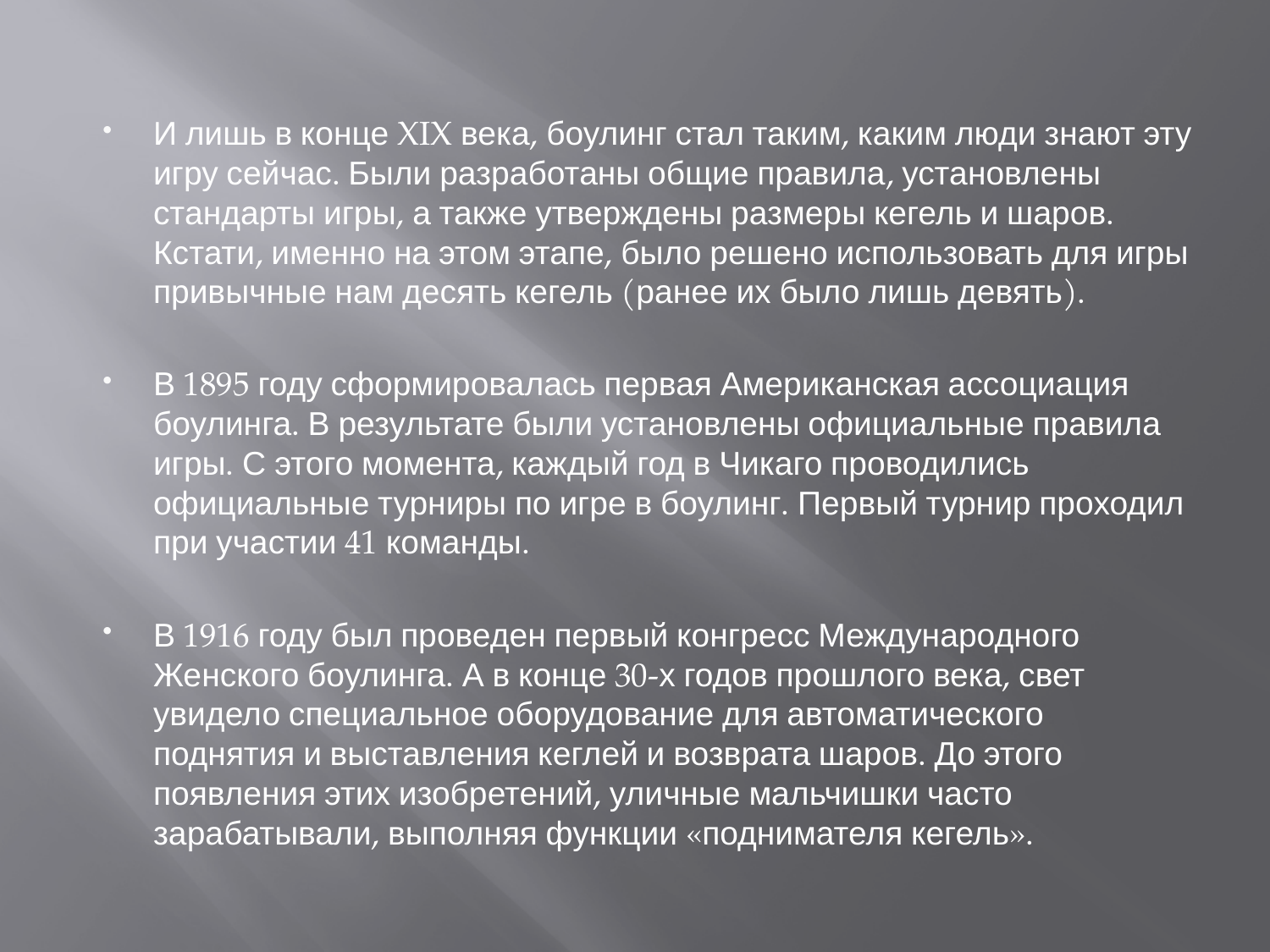

#
И лишь в конце XIX века, боулинг стал таким, каким люди знают эту игру сейчас. Были разработаны общие правила, установлены стандарты игры, а также утверждены размеры кегель и шаров. Кстати, именно на этом этапе, было решено использовать для игры привычные нам десять кегель (ранее их было лишь девять).

В 1895 году сформировалась первая Американская ассоциация боулинга. В результате были установлены официальные правила игры. С этого момента, каждый год в Чикаго проводились официальные турниры по игре в боулинг. Первый турнир проходил при участии 41 команды.

В 1916 году был проведен первый конгресс Международного Женского боулинга. А в конце 30-х годов прошлого века, свет увидело специальное оборудование для автоматического поднятия и выставления кеглей и возврата шаров. До этого появления этих изобретений, уличные мальчишки часто зарабатывали, выполняя функции «поднимателя кегель».